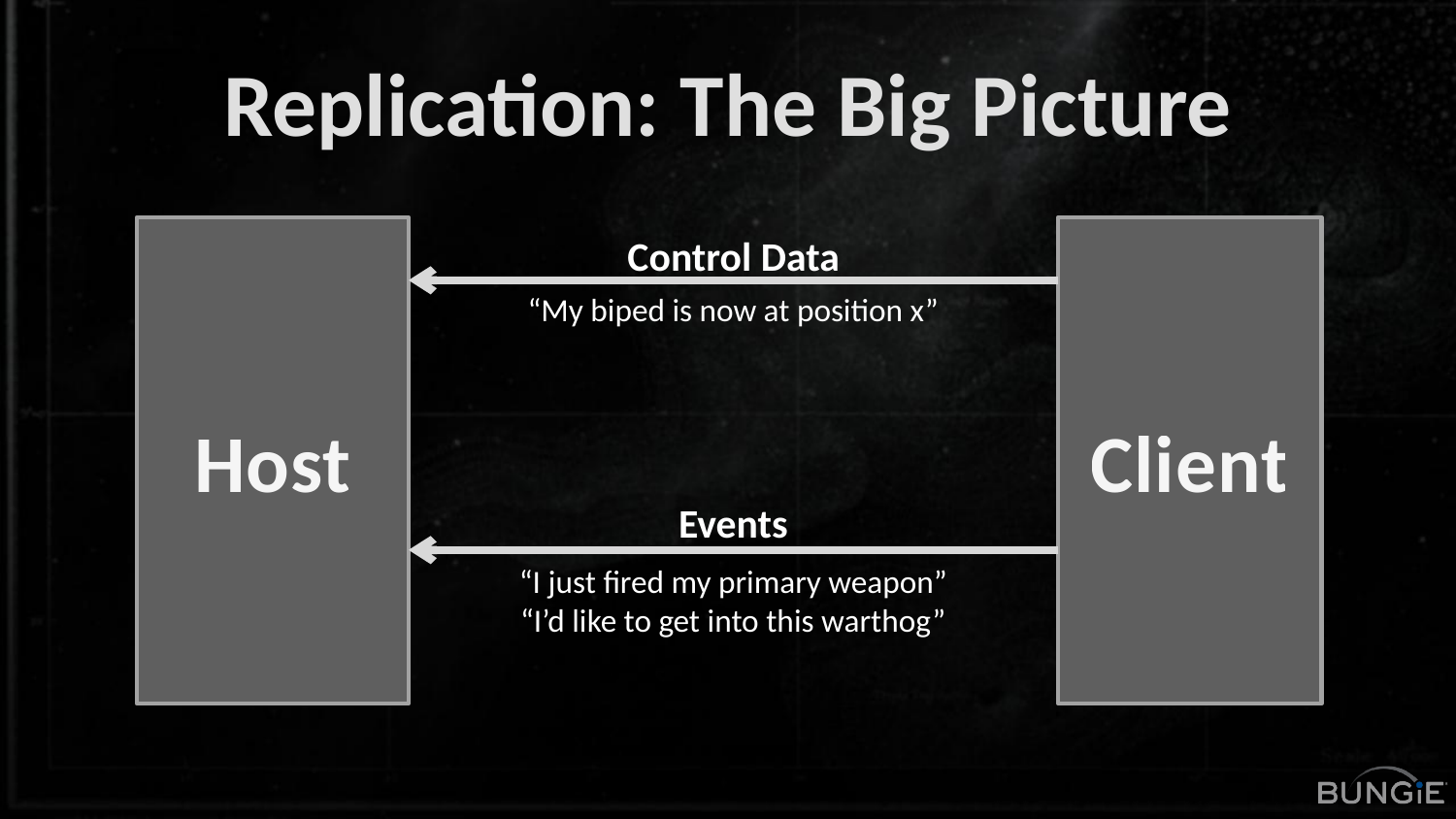

# Replication: The Big Picture
Host
Client
Control Data
“My biped is now at position x”
Events
“I just fired my primary weapon”
“I’d like to get into this warthog”